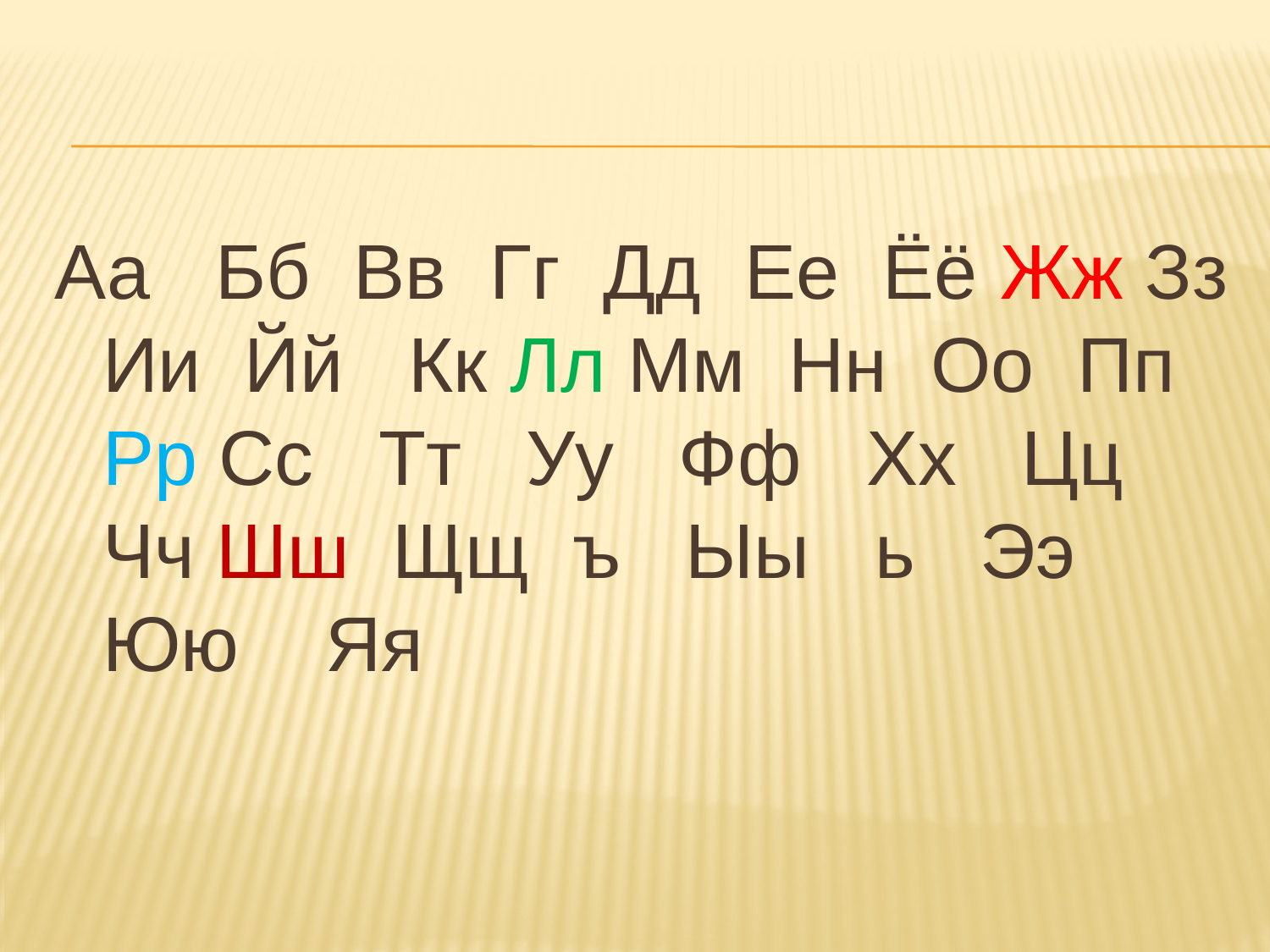

Аа   Бб  Вв  Гг  Дд  Ее  Ёё Жж Зз Ии  Йй   Кк Лл Мм  Нн  Оо  Пп  Рр Сс   Тт   Уу   Фф   Хх   Цц   Чч Шш  Щщ  ъ   Ыы   ь   Ээ   Юю    Яя